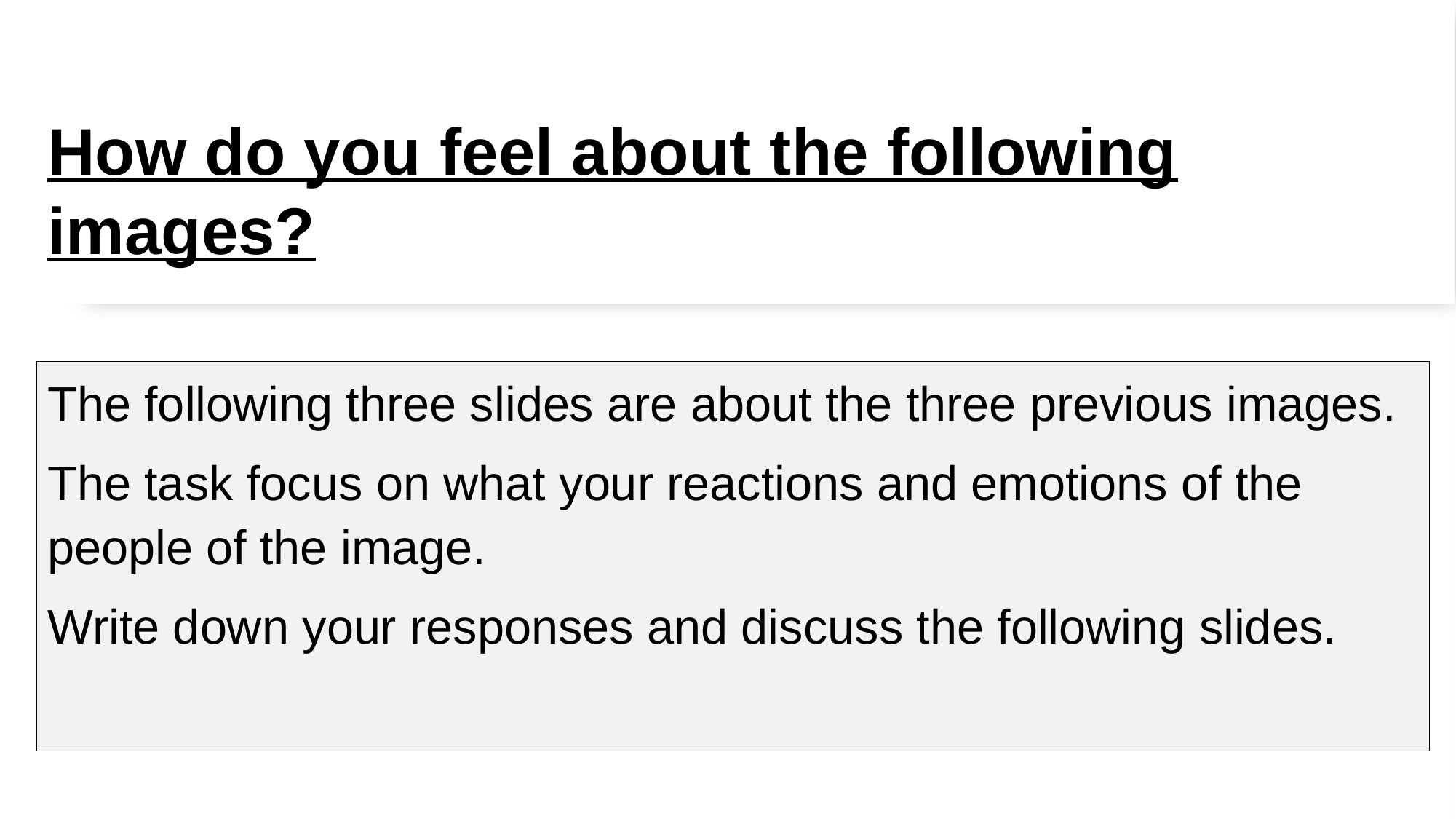

# How do you feel about the following images?
The following three slides are about the three previous images.
The task focus on what your reactions and emotions of the people of the image.
Write down your responses and discuss the following slides.